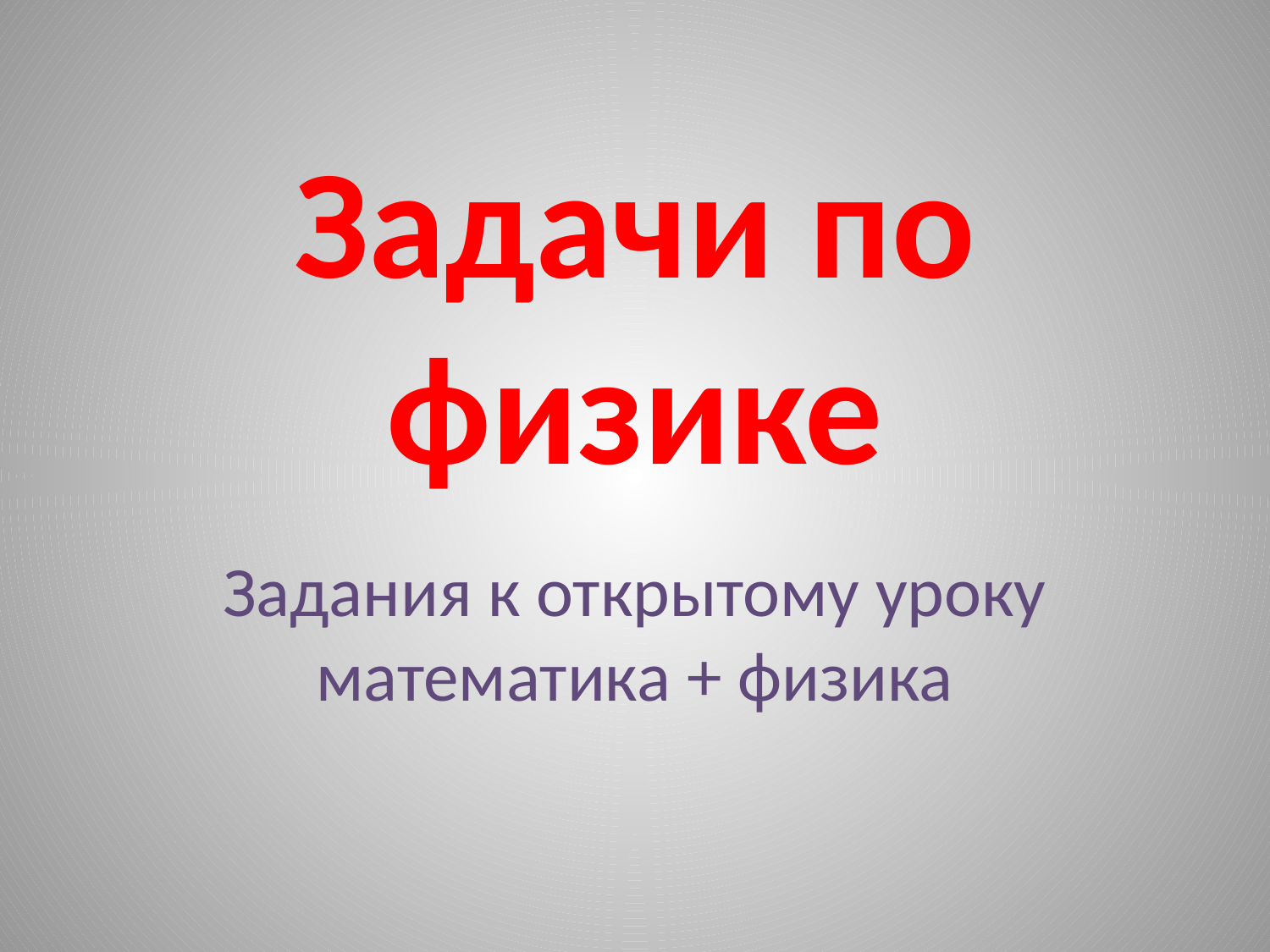

# Задачи по физике
Задания к открытому уроку математика + физика